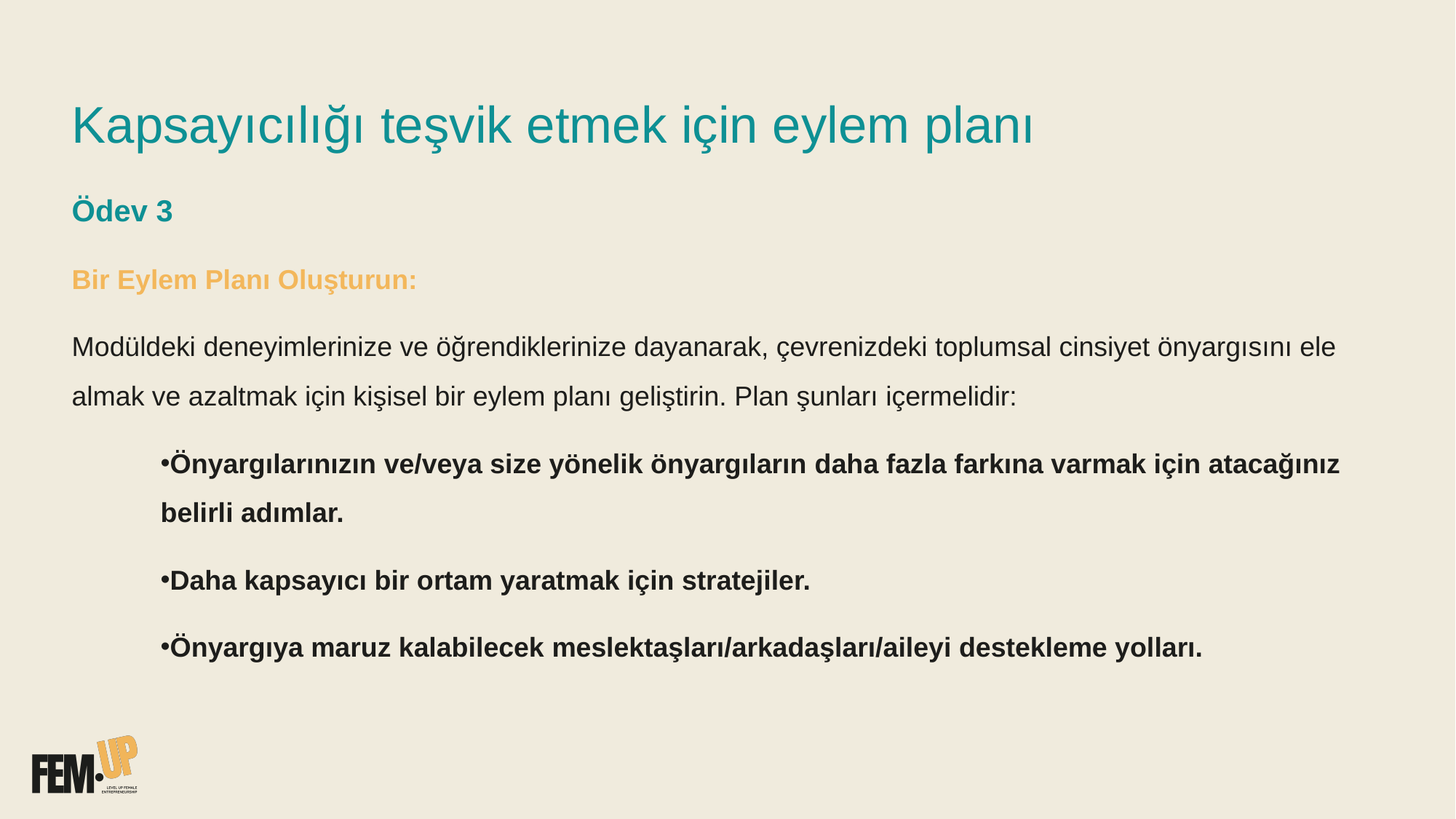

# Kapsayıcılığı teşvik etmek için eylem planı
Ödev 3
Bir Eylem Planı Oluşturun:
Modüldeki deneyimlerinize ve öğrendiklerinize dayanarak, çevrenizdeki toplumsal cinsiyet önyargısını ele almak ve azaltmak için kişisel bir eylem planı geliştirin. Plan şunları içermelidir:
Önyargılarınızın ve/veya size yönelik önyargıların daha fazla farkına varmak için atacağınız belirli adımlar.
Daha kapsayıcı bir ortam yaratmak için stratejiler.
Önyargıya maruz kalabilecek meslektaşları/arkadaşları/aileyi destekleme yolları.